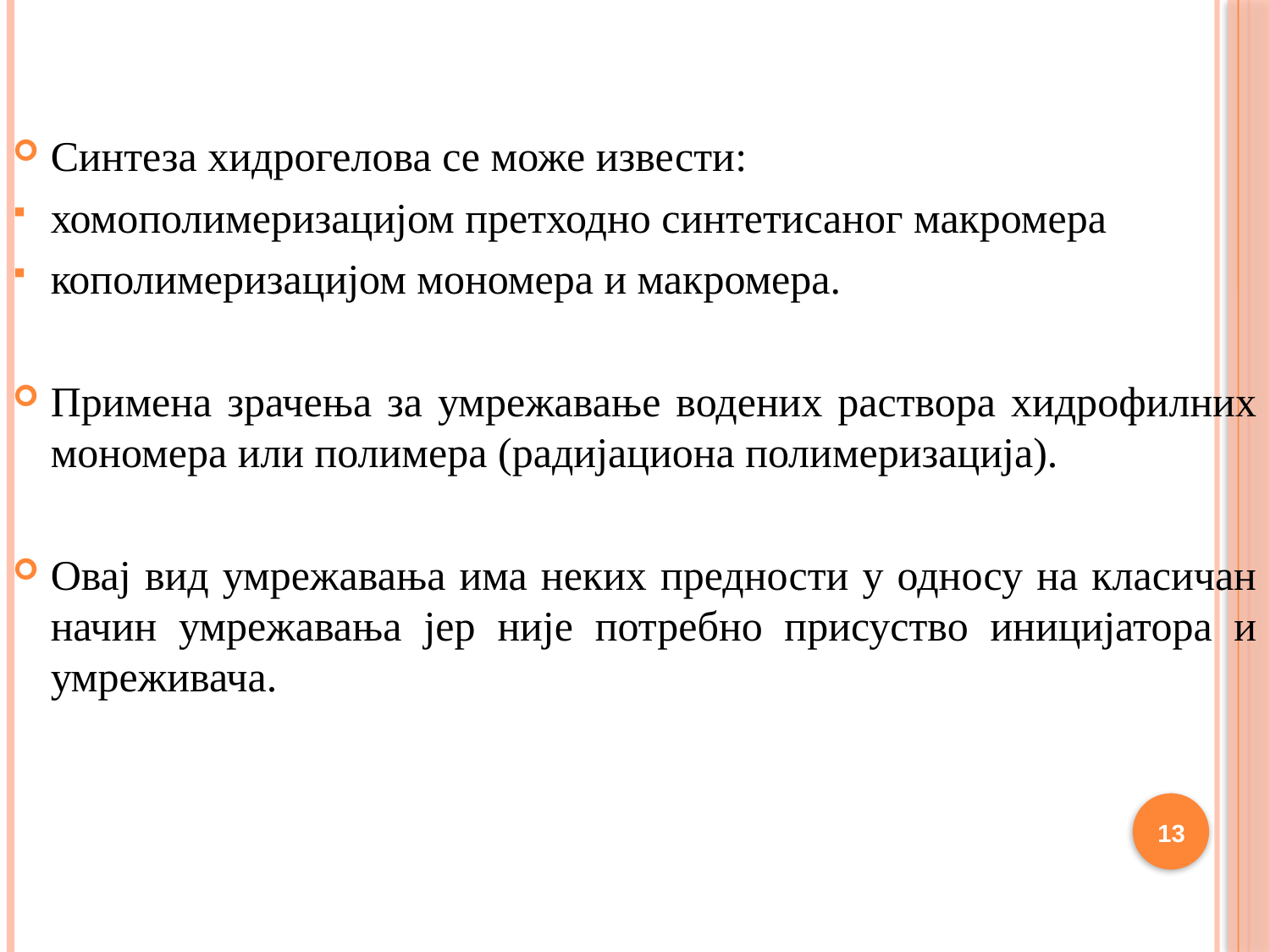

Синтеза хидрогелова се може извести:
хомополимеризацијом претходно синтетисаног макромера
кополимеризацијом мономера и макромера.

Примена зрачења за умрежавање водених раствора хидрофилних мономера или полимера (радијациона полимеризација).

Овај вид умрежавања има неких предности у односу на класичан начин умрежавања јер није потребно присуство иницијатора и умреживача.

13